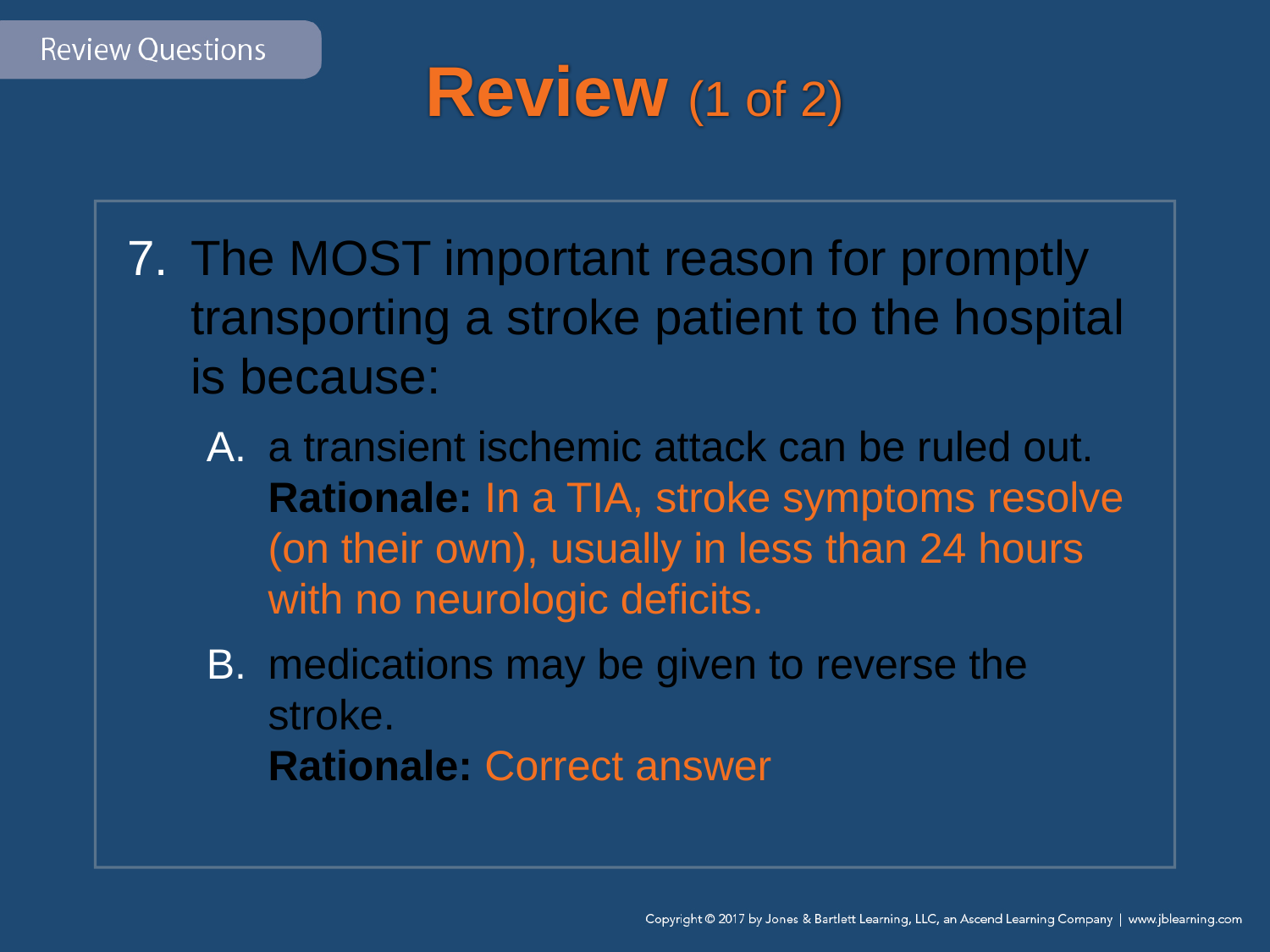

# Review (1 of 2)
The MOST important reason for promptly transporting a stroke patient to the hospital is because:
a transient ischemic attack can be ruled out.
Rationale: In a TIA, stroke symptoms resolve (on their own), usually in less than 24 hours with no neurologic deficits.
medications may be given to reverse the stroke.
Rationale: Correct answer